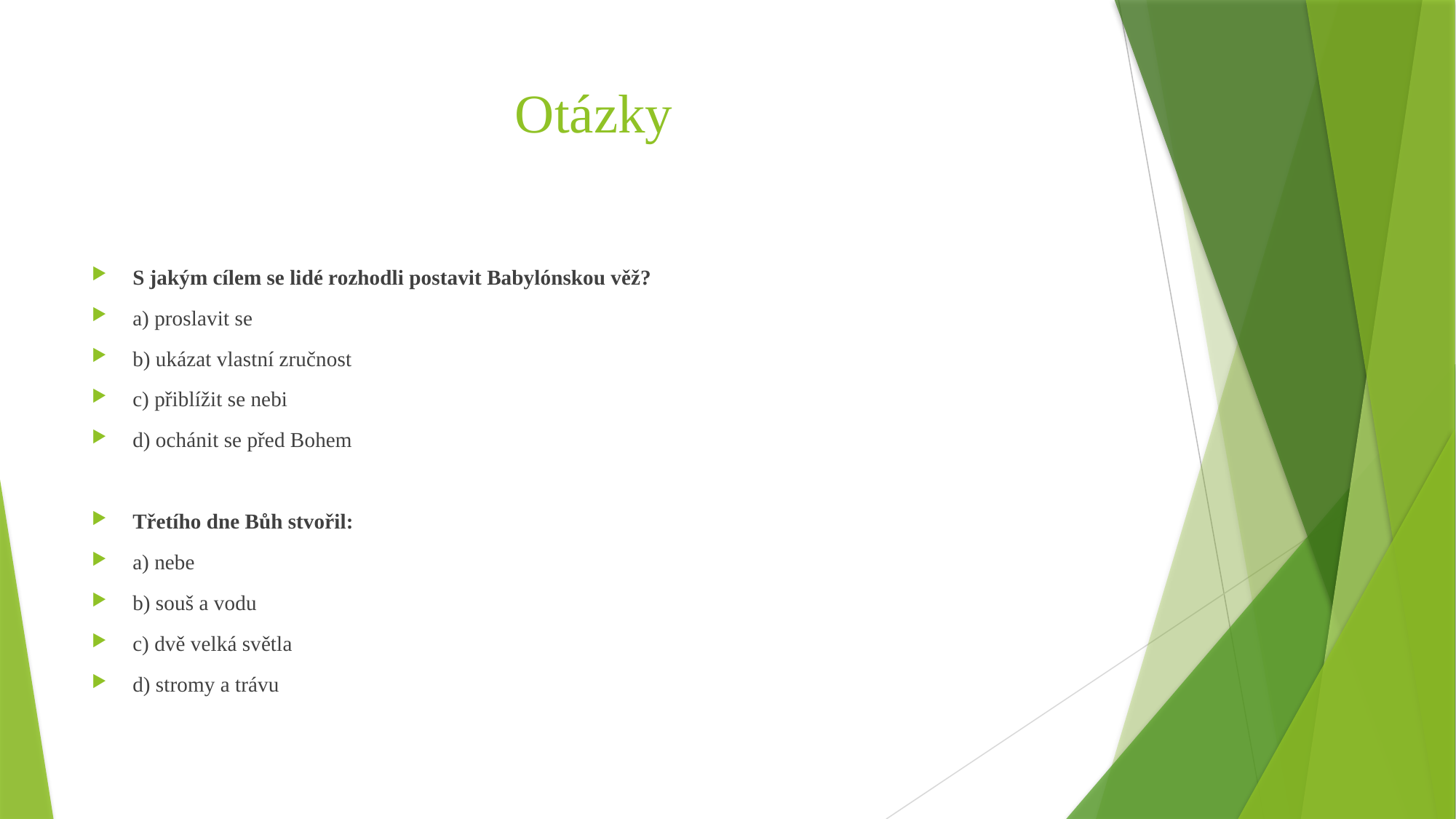

# Otázky
S jakým cílem se lidé rozhodli postavit Babylónskou věž?
a) proslavit se
b) ukázat vlastní zručnost
c) přiblížit se nebi
d) ochánit se před Bohem

Třetího dne Bůh stvořil:
a) nebe
b) souš a vodu
c) dvě velká světla
d) stromy a trávu